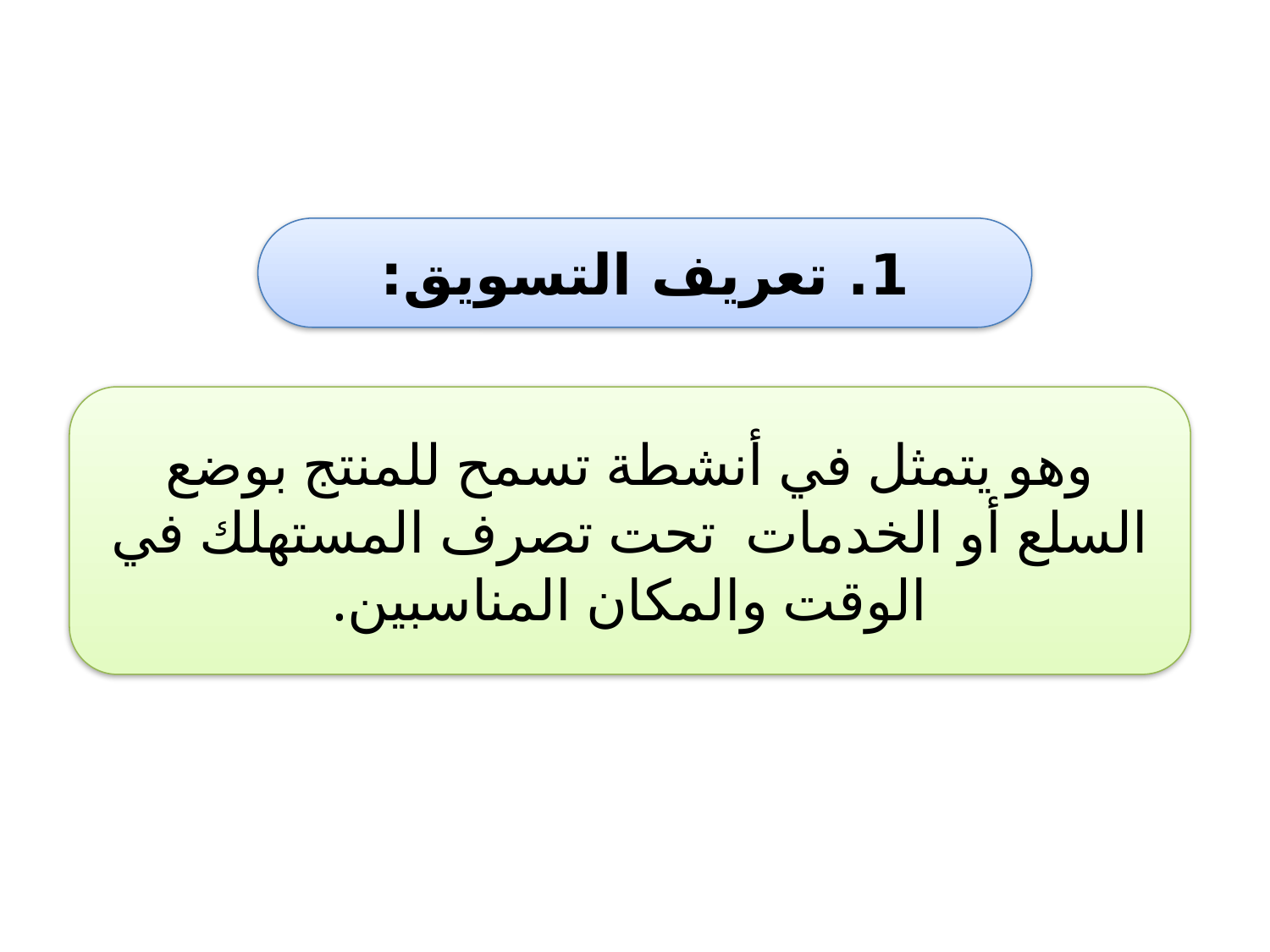

1. تعريف التسويق:
وهو يتمثل في أنشطة تسمح للمنتج بوضع السلع أو الخدمات  تحت تصرف المستهلك في الوقت والمكان المناسبين.